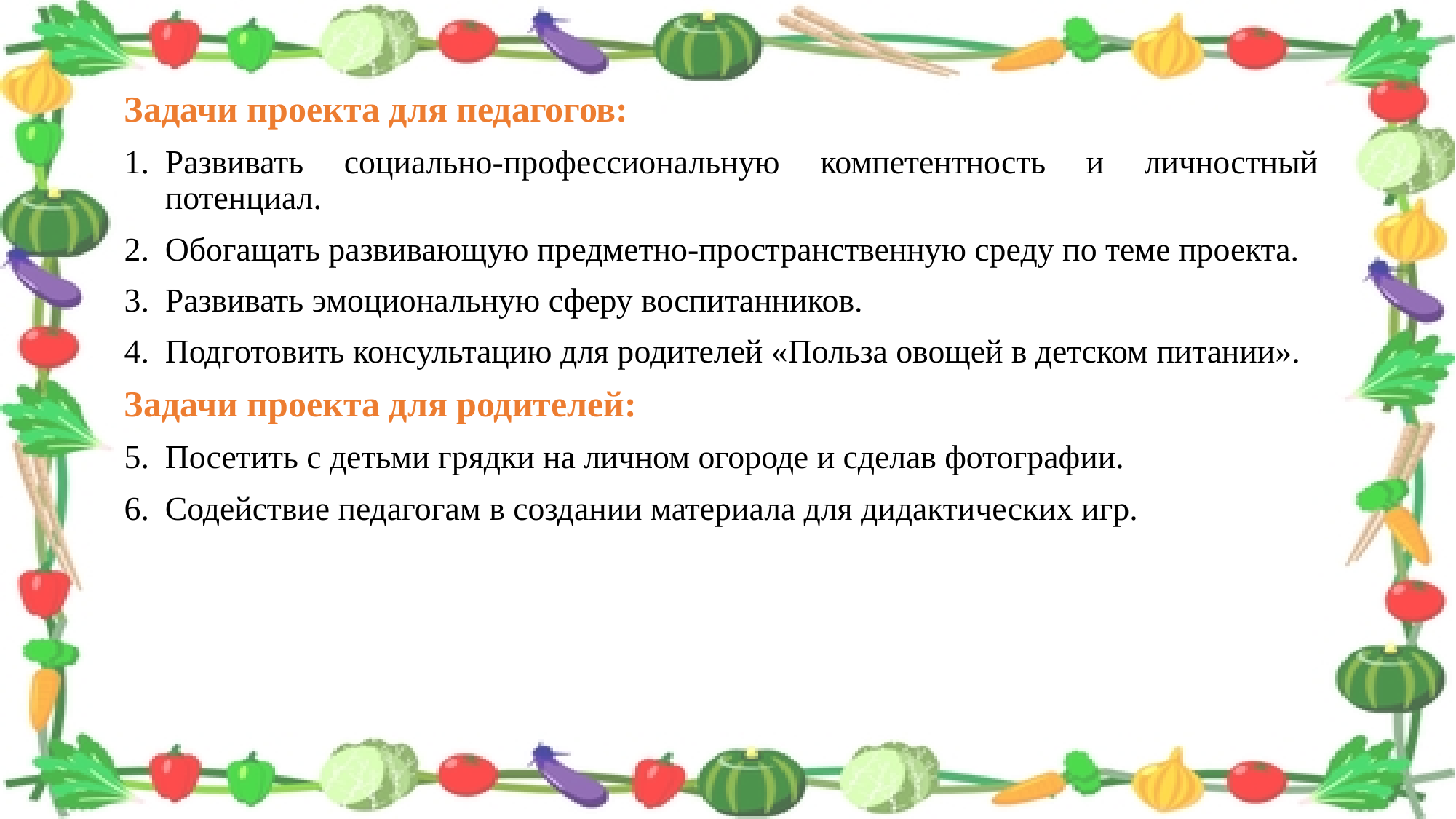

Задачи проекта для педагогов:
Развивать социально-профессиональную компетентность и личностный потенциал.
Обогащать развивающую предметно-пространственную среду по теме проекта.
Развивать эмоциональную сферу воспитанников.
Подготовить консультацию для родителей «Польза овощей в детском питании».
Задачи проекта для родителей:
Посетить с детьми грядки на личном огороде и сделав фотографии.
Содействие педагогам в создании материала для дидактических игр.